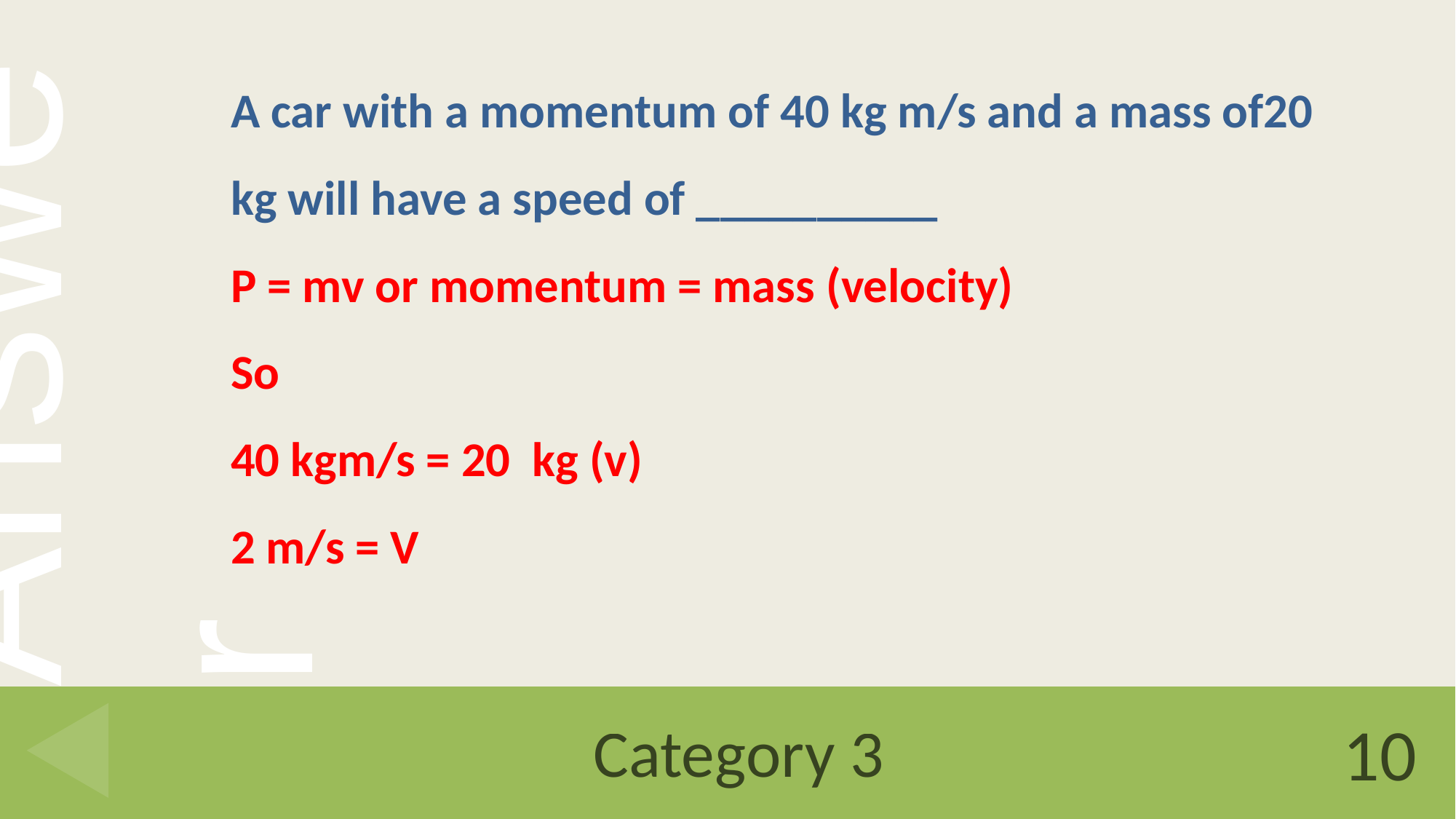

A car with a momentum of 40 kg m/s and a mass of20 kg will have a speed of __________
P = mv or momentum = mass (velocity)
So
40 kgm/s = 20  kg (v)
2 m/s = V

# Category 3
10